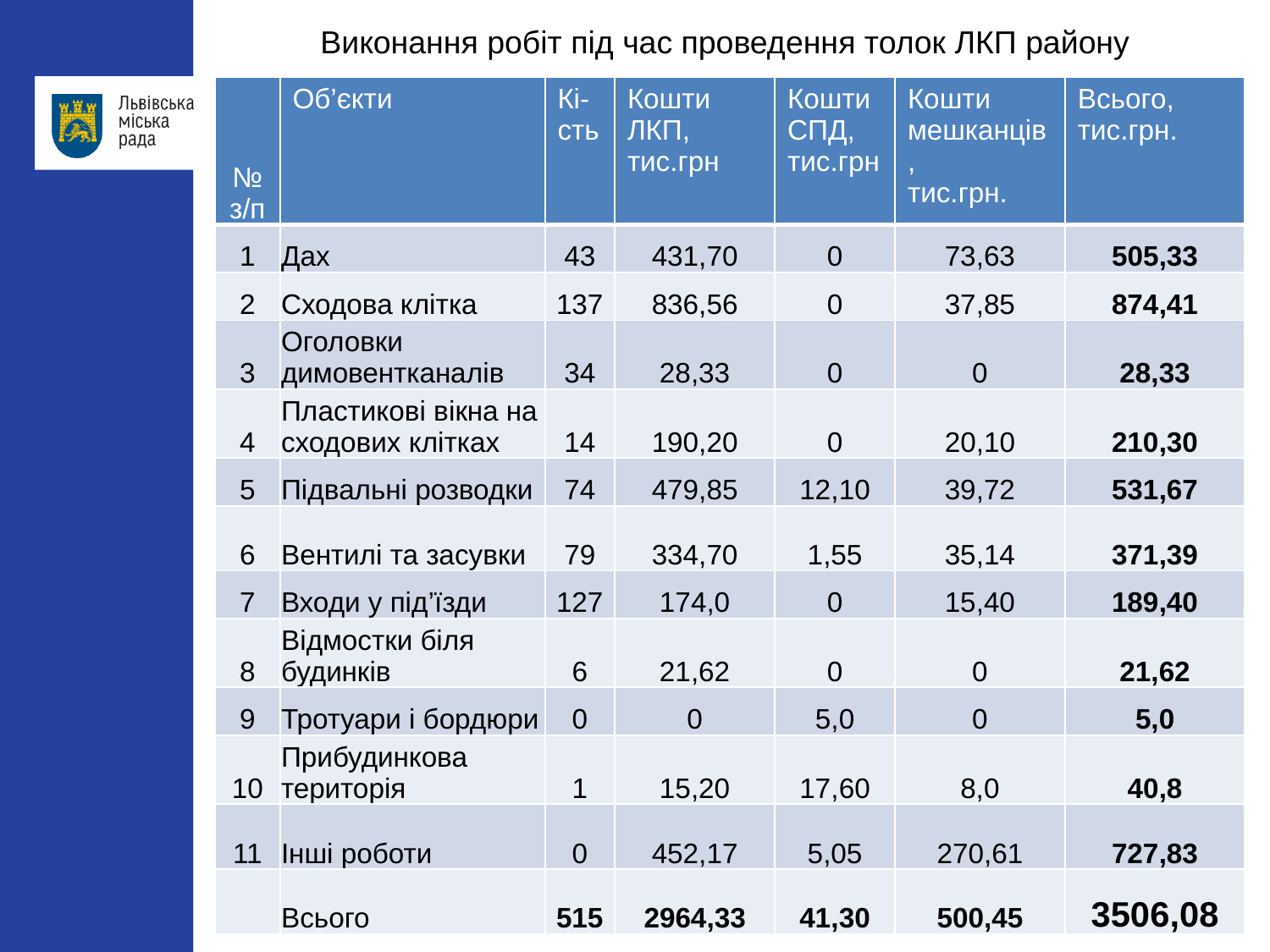

Виконання робіт під час проведення толок ЛКП району
| № з/п | Об’єкти | Кі-сть | Кошти ЛКП, тис.грн | Кошти СПД, тис.грн | Кошти мешканців, тис.грн. | Всього, тис.грн. |
| --- | --- | --- | --- | --- | --- | --- |
| 1 | Дах | 43 | 431,70 | 0 | 73,63 | 505,33 |
| 2 | Сходова клітка | 137 | 836,56 | 0 | 37,85 | 874,41 |
| 3 | Оголовки димовентканалів | 34 | 28,33 | 0 | 0 | 28,33 |
| 4 | Пластикові вікна на сходових клітках | 14 | 190,20 | 0 | 20,10 | 210,30 |
| 5 | Підвальні розводки | 74 | 479,85 | 12,10 | 39,72 | 531,67 |
| 6 | Вентилі та засувки | 79 | 334,70 | 1,55 | 35,14 | 371,39 |
| 7 | Входи у під’їзди | 127 | 174,0 | 0 | 15,40 | 189,40 |
| 8 | Відмостки біля будинків | 6 | 21,62 | 0 | 0 | 21,62 |
| 9 | Тротуари і бордюри | 0 | 0 | 5,0 | 0 | 5,0 |
| 10 | Прибудинкова територія | 1 | 15,20 | 17,60 | 8,0 | 40,8 |
| 11 | Інші роботи | 0 | 452,17 | 5,05 | 270,61 | 727,83 |
|  | Всього | 515 | 2964,33 | 41,30 | 500,45 | 3506,08 |